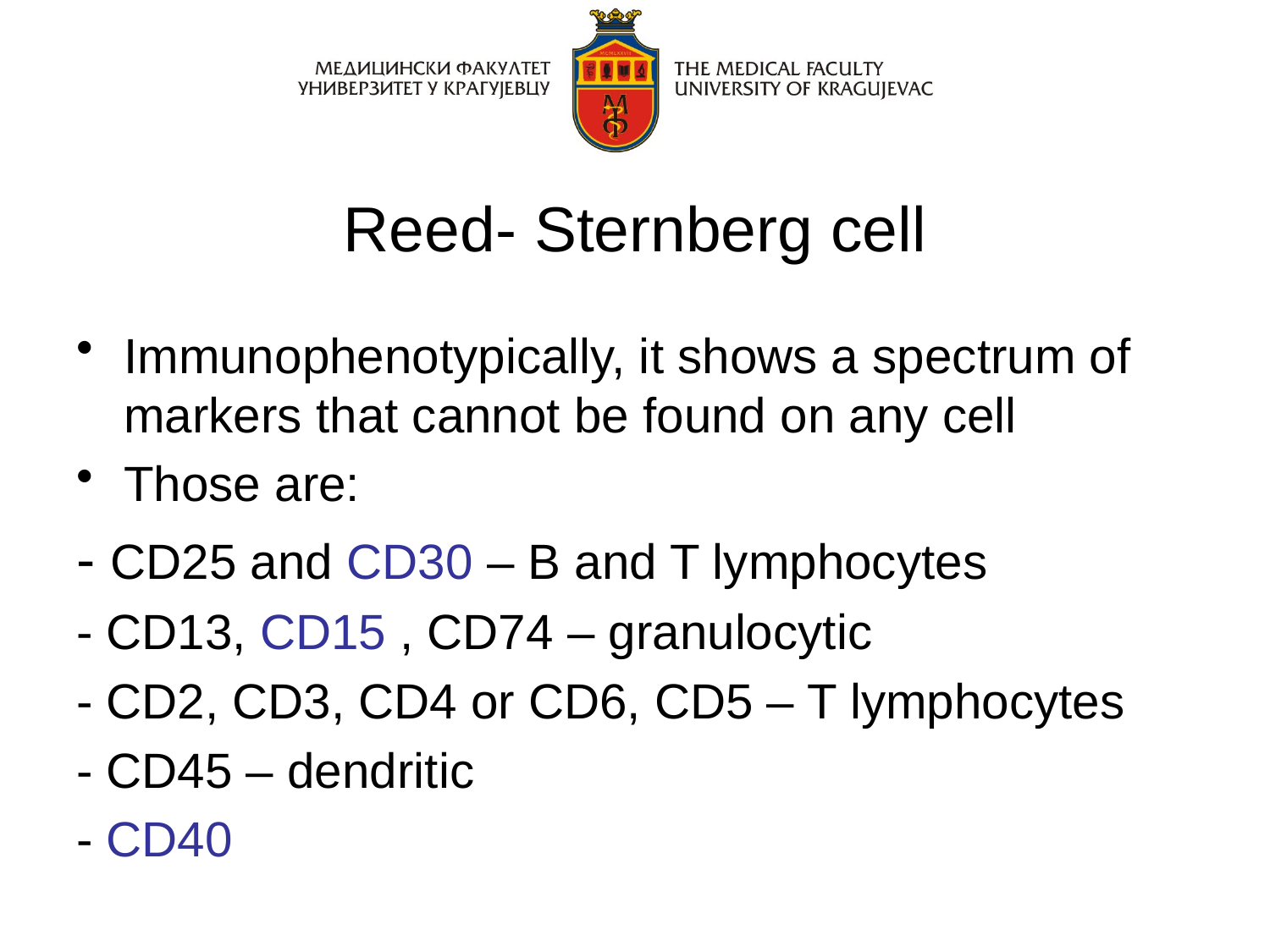

Reed- Sternberg cell
Immunophenotypically, it shows a spectrum of markers that cannot be found on any cell
Those are:
- CD25 and CD30 – B and T lymphocytes
- CD13, CD15 , CD74 – granulocytic
- CD2, CD3, CD4 or CD6, CD5 – T lymphocytes
- CD45 – dendritic
- CD40